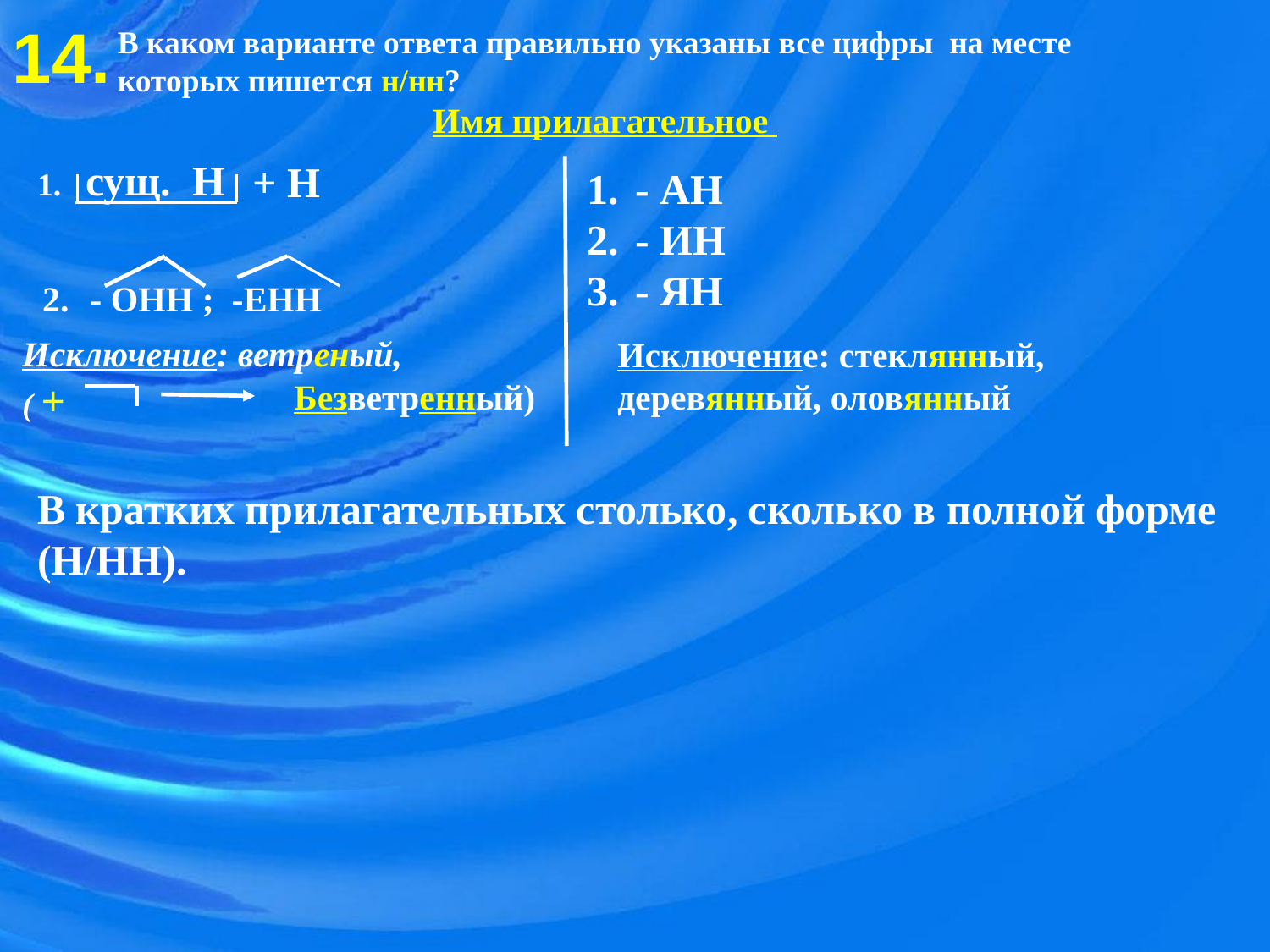

14.
В каком варианте ответа правильно указаны все цифры  на месте которых пишется н/нн?
Имя прилагательное
1.   сущ.  Н
+ Н
- АН
- ИН
- ЯН
- ОНН ;  -ЕНН
Исключение: ветреный,
( +
Исключение: стеклянный, деревянный, оловянный
Безветренный)
В кратких прилагательных столько, сколько в полной форме (Н/НН).